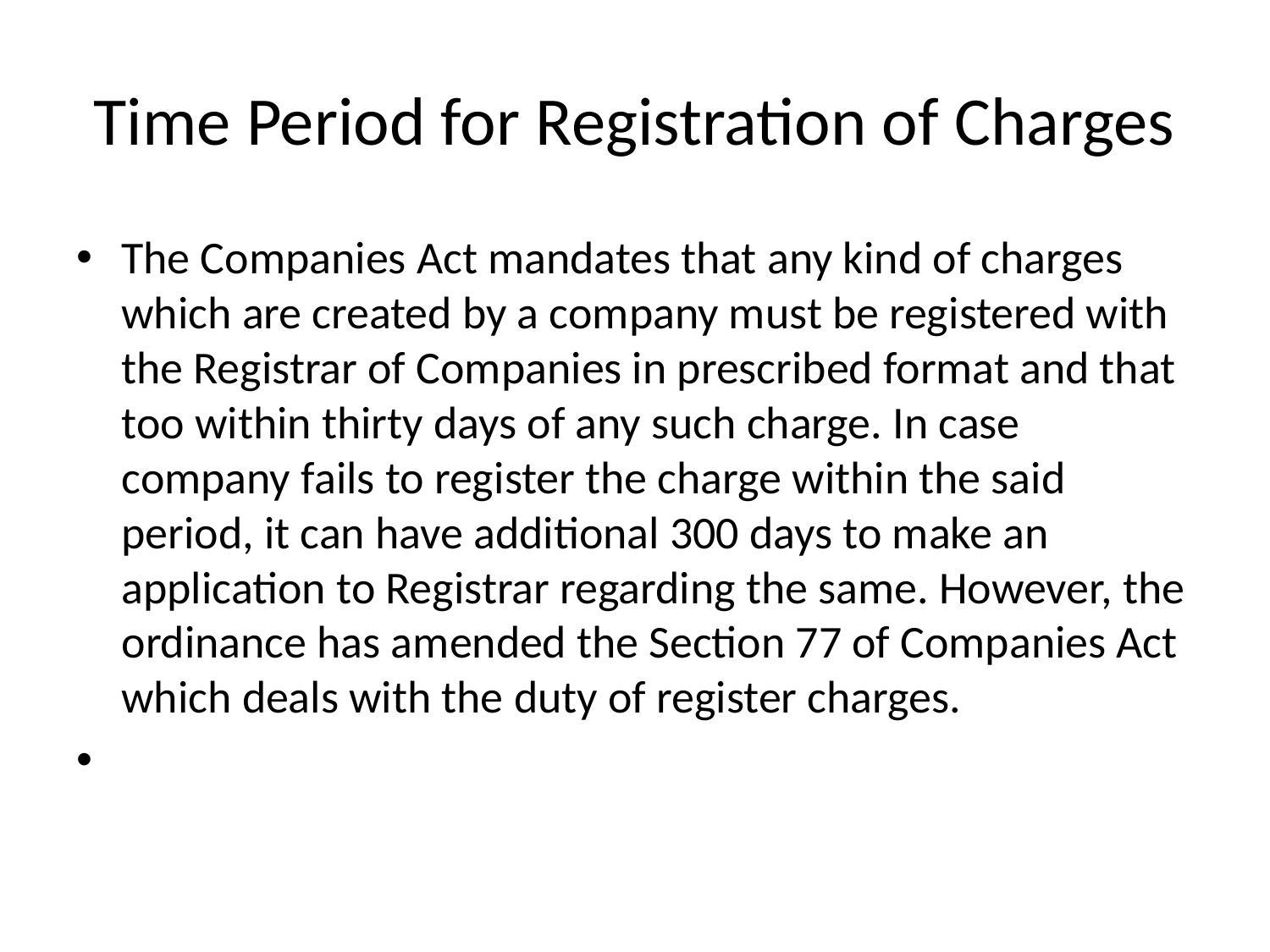

# Time Period for Registration of Charges
The Companies Act mandates that any kind of charges which are created by a company must be registered with the Registrar of Companies in prescribed format and that too within thirty days of any such charge. In case company fails to register the charge within the said period, it can have additional 300 days to make an application to Registrar regarding the same. However, the ordinance has amended the Section 77 of Companies Act which deals with the duty of register charges.